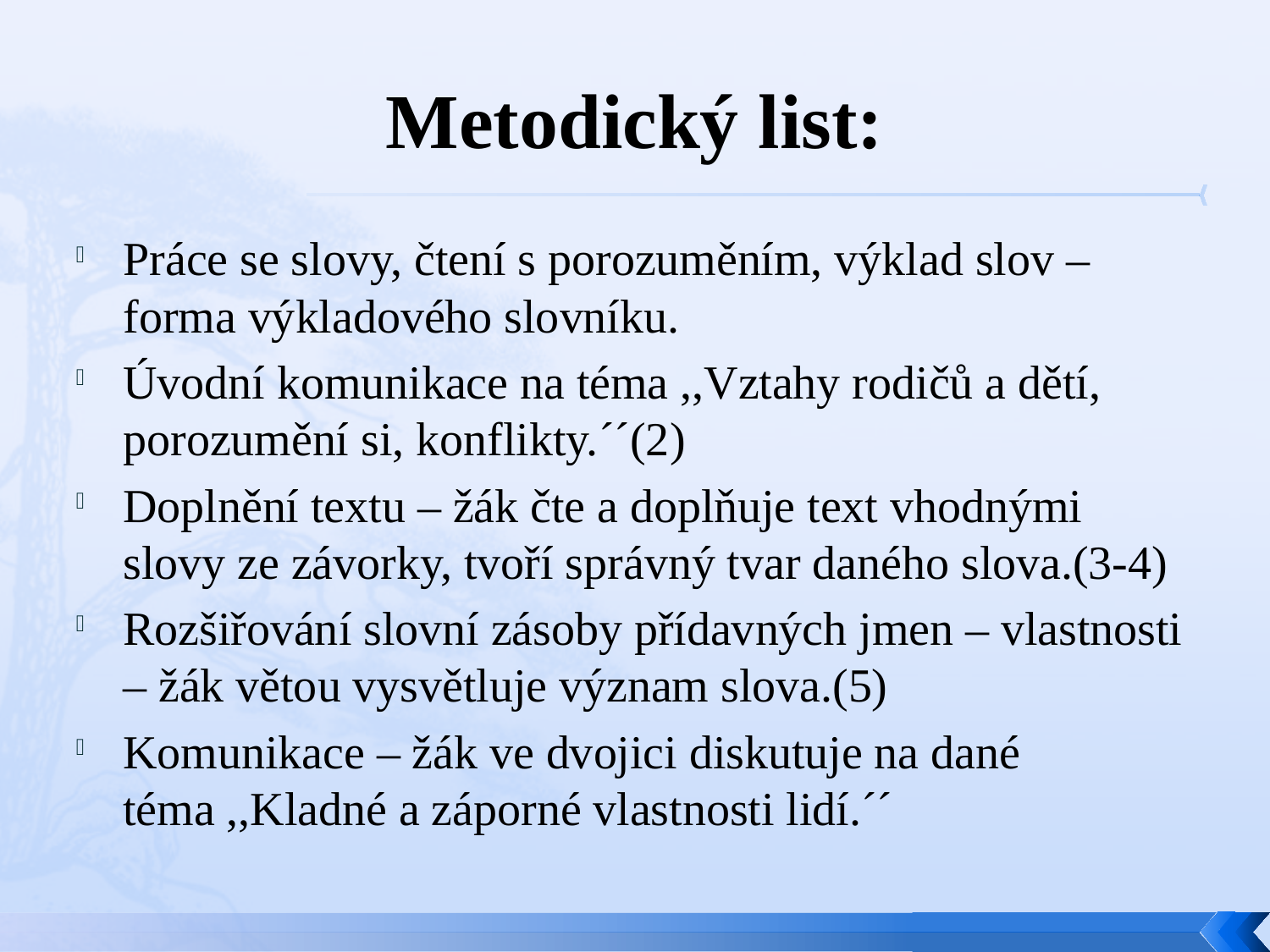

# Metodický list:
Práce se slovy, čtení s porozuměním, výklad slov – forma výkladového slovníku.
Úvodní komunikace na téma ,,Vztahy rodičů a dětí, porozumění si, konflikty.´´(2)
Doplnění textu – žák čte a doplňuje text vhodnými slovy ze závorky, tvoří správný tvar daného slova.(3-4)
Rozšiřování slovní zásoby přídavných jmen – vlastnosti – žák větou vysvětluje význam slova.(5)
Komunikace – žák ve dvojici diskutuje na dané téma ,,Kladné a záporné vlastnosti lidí.´´